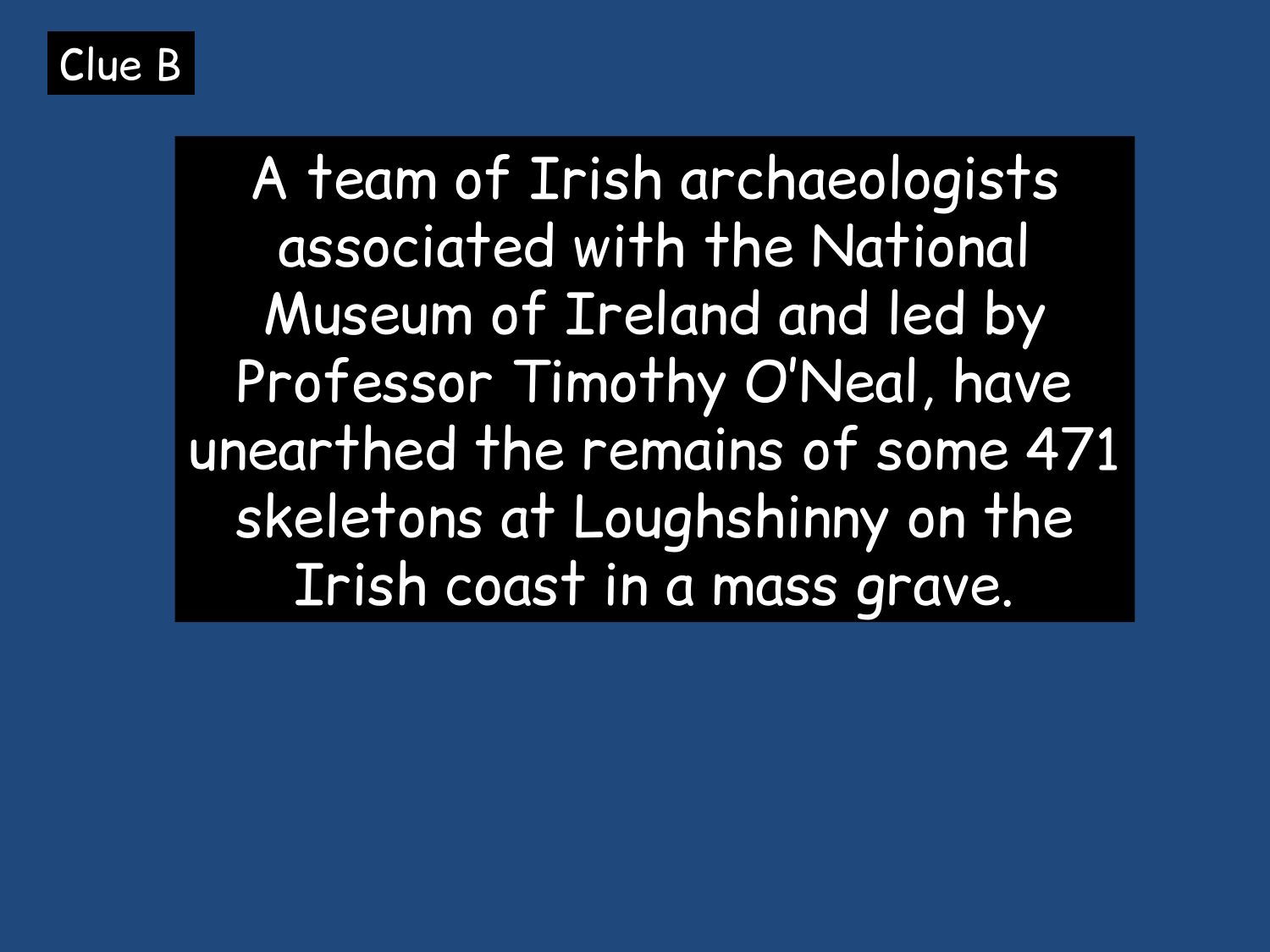

Clue B
A team of Irish archaeologists associated with the National Museum of Ireland and led by Professor Timothy O’Neal, have unearthed the remains of some 471 skeletons at Loughshinny on the Irish coast in a mass grave.